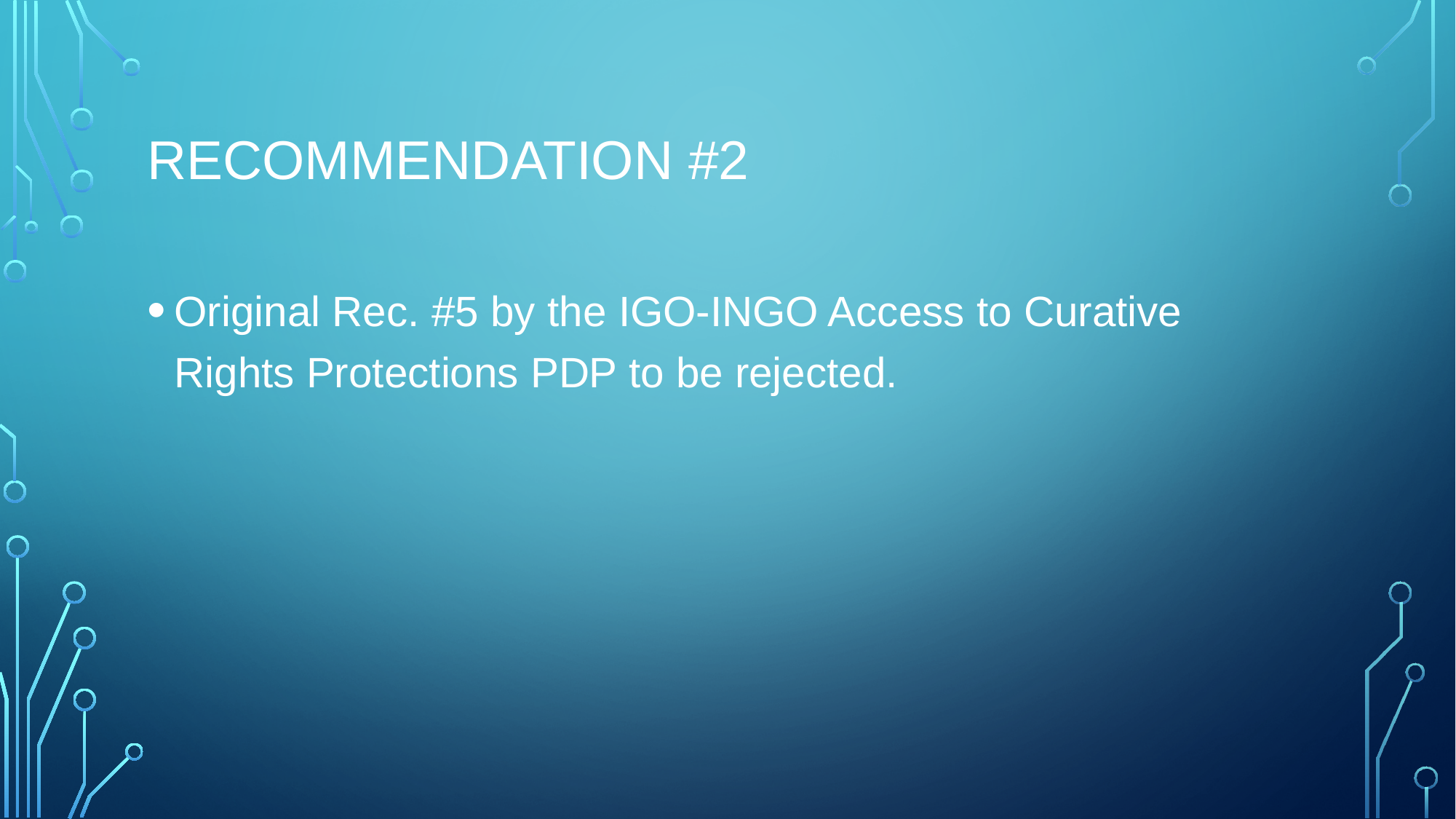

# Recommendation #2
Original Rec. #5 by the IGO-INGO Access to Curative Rights Protections PDP to be rejected.